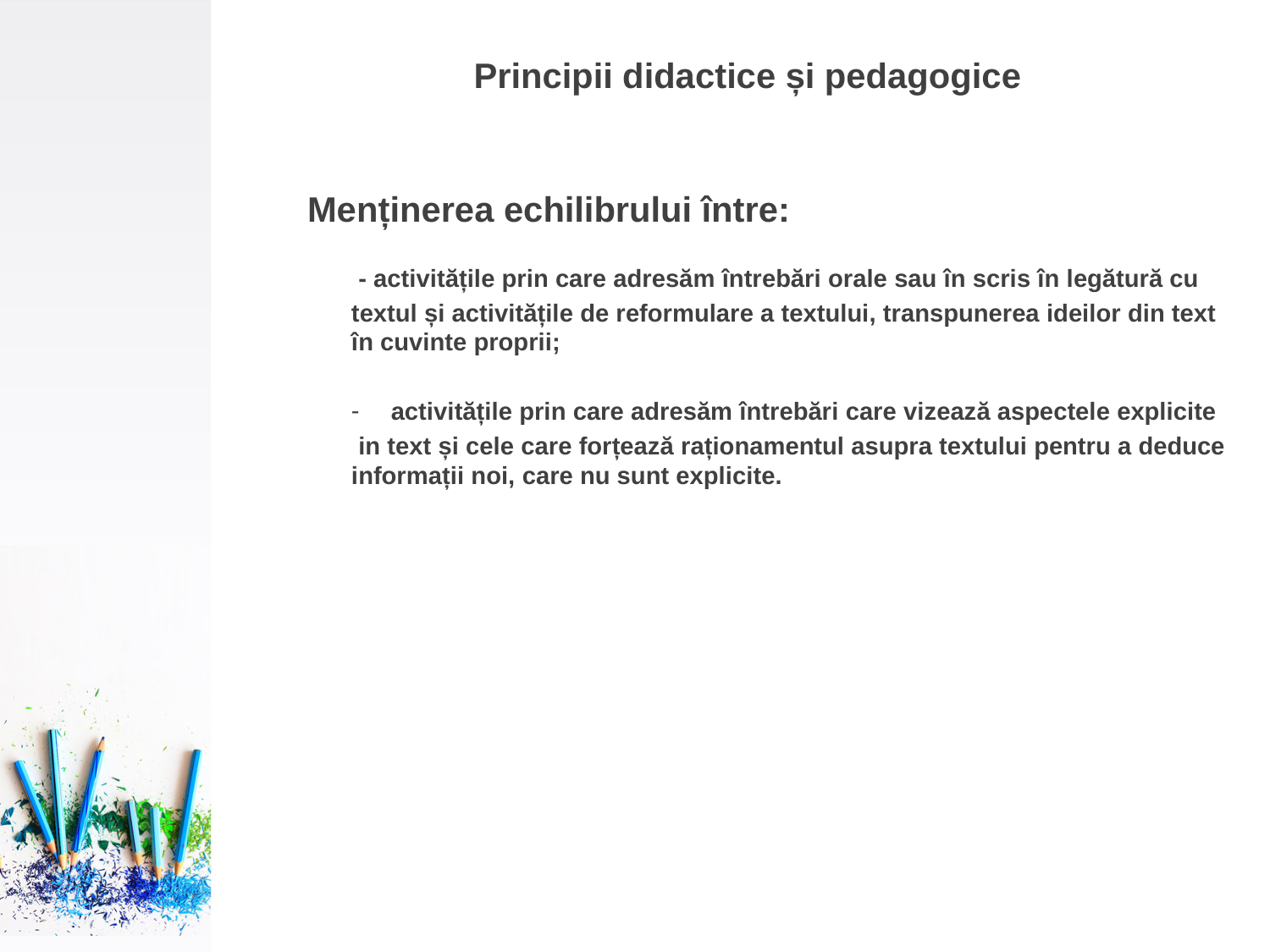

# Principii didactice și pedagogice
Menținerea echilibrului între:
 - activitățile prin care adresăm întrebări orale sau în scris în legătură cu
textul și activitățile de reformulare a textului, transpunerea ideilor din text în cuvinte proprii;

activitățile prin care adresăm întrebări care vizează aspectele explicite
 in text și cele care forțează raționamentul asupra textului pentru a deduce informații noi, care nu sunt explicite.